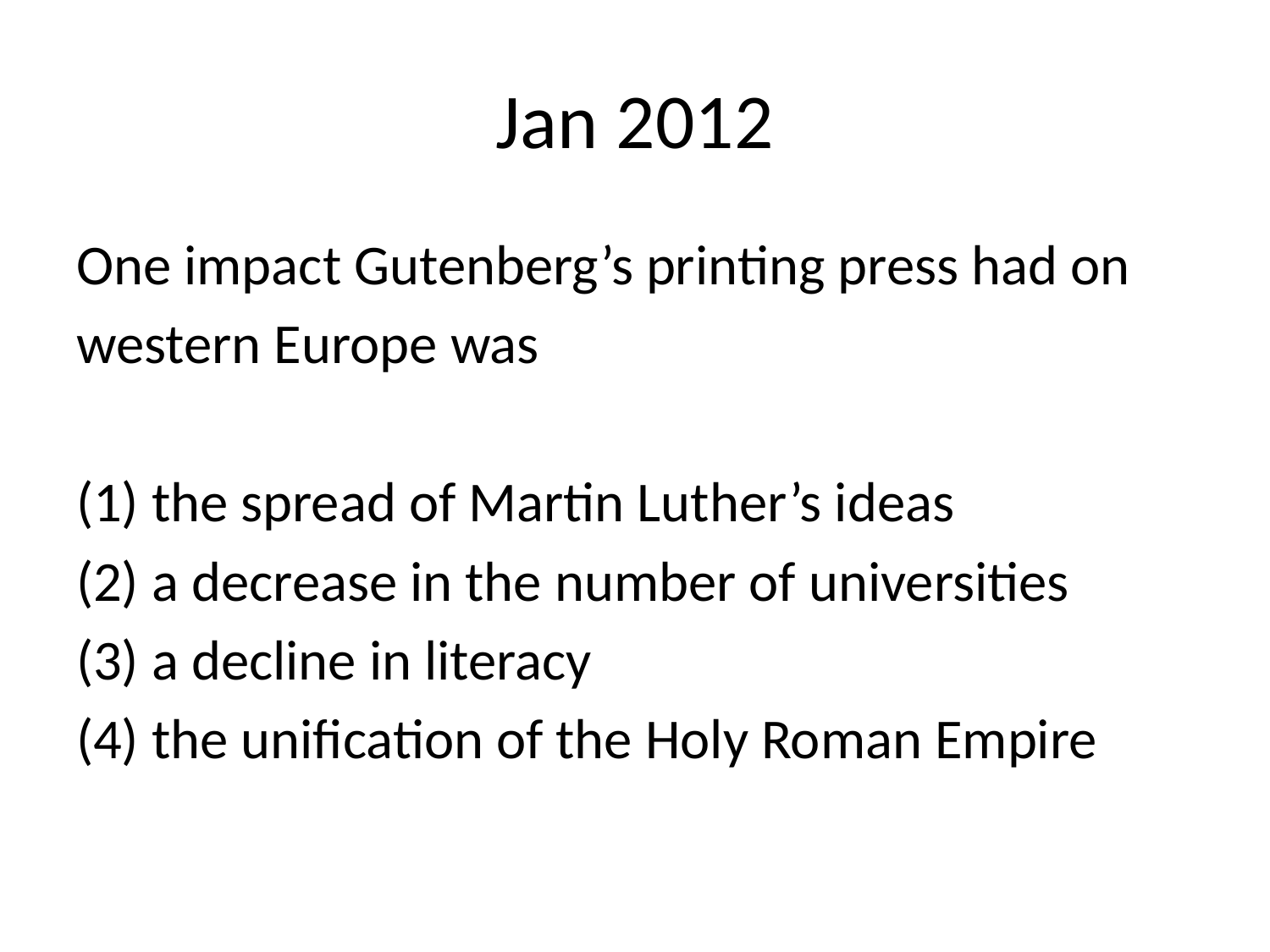

# Jan 2012
One impact Gutenberg’s printing press had on
western Europe was

(1) the spread of Martin Luther’s ideas
(2) a decrease in the number of universities
(3) a decline in literacy
(4) the unification of the Holy Roman Empire